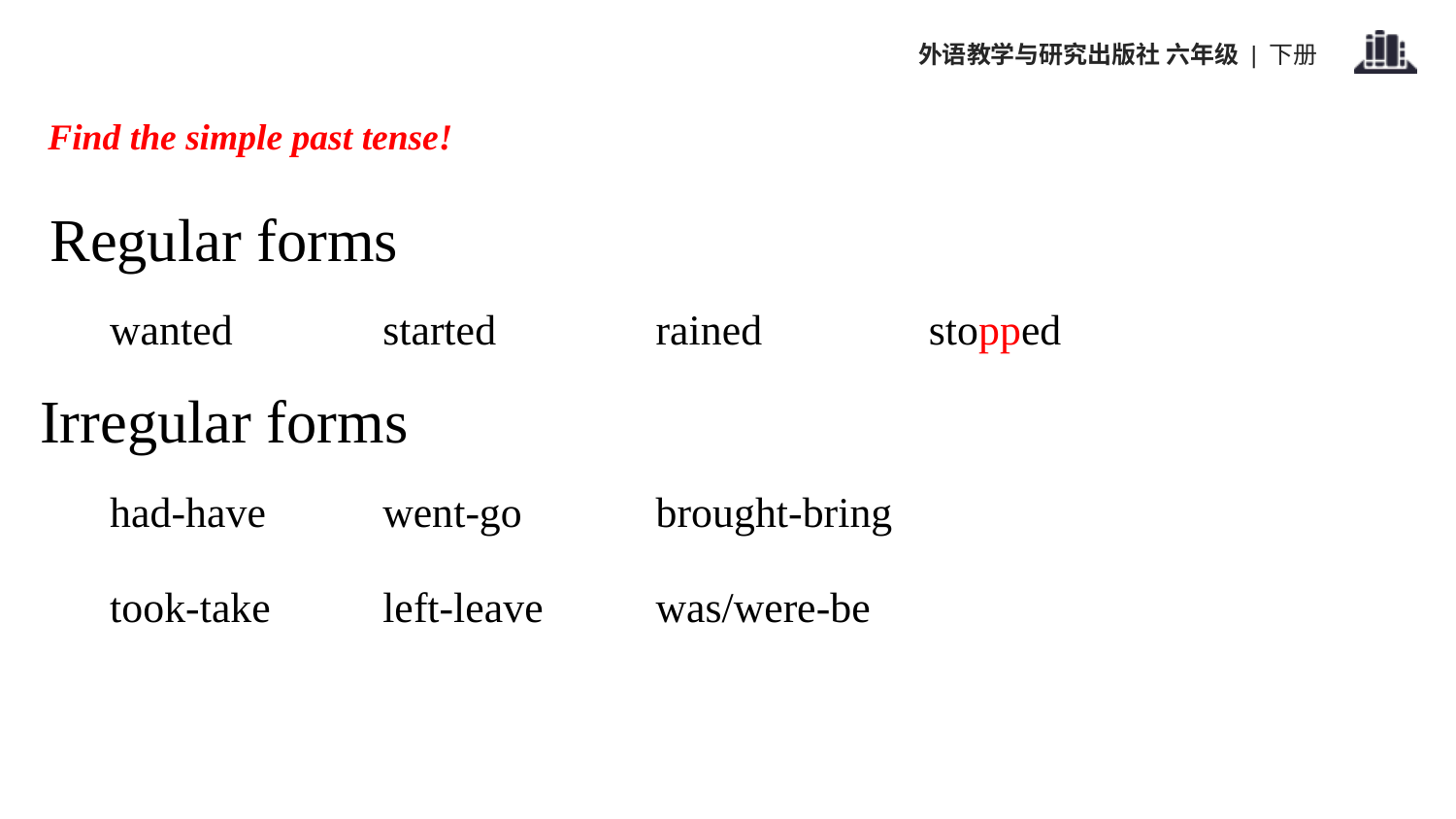

Find the simple past tense!
Regular forms
wanted
started
rained
stopped
Irregular forms
had-have
went-go
brought-bring
took-take
left-leave
was/were-be